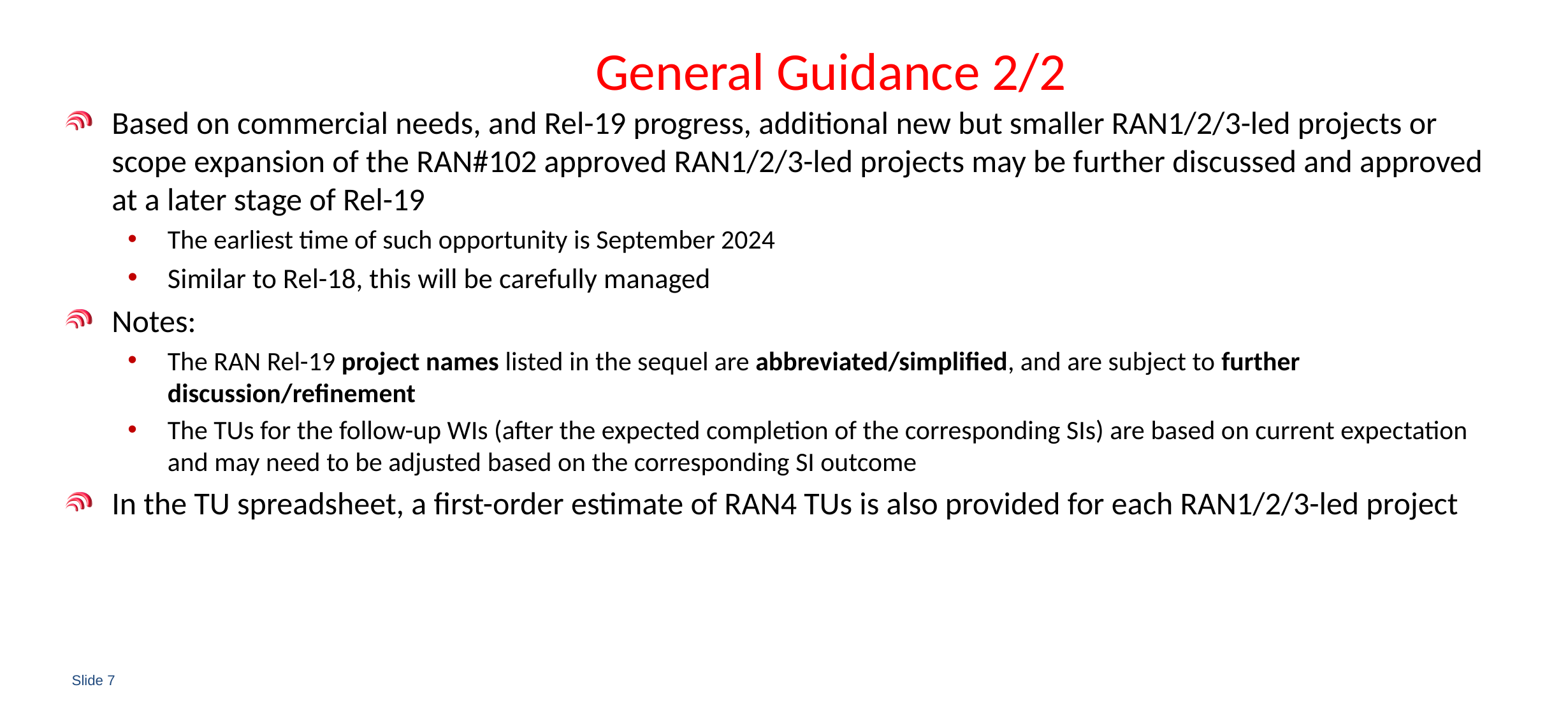

# General Guidance 2/2
Based on commercial needs, and Rel-19 progress, additional new but smaller RAN1/2/3-led projects or scope expansion of the RAN#102 approved RAN1/2/3-led projects may be further discussed and approved at a later stage of Rel-19
The earliest time of such opportunity is September 2024
Similar to Rel-18, this will be carefully managed
Notes:
The RAN Rel-19 project names listed in the sequel are abbreviated/simplified, and are subject to further discussion/refinement
The TUs for the follow-up WIs (after the expected completion of the corresponding SIs) are based on current expectation and may need to be adjusted based on the corresponding SI outcome
In the TU spreadsheet, a first-order estimate of RAN4 TUs is also provided for each RAN1/2/3-led project